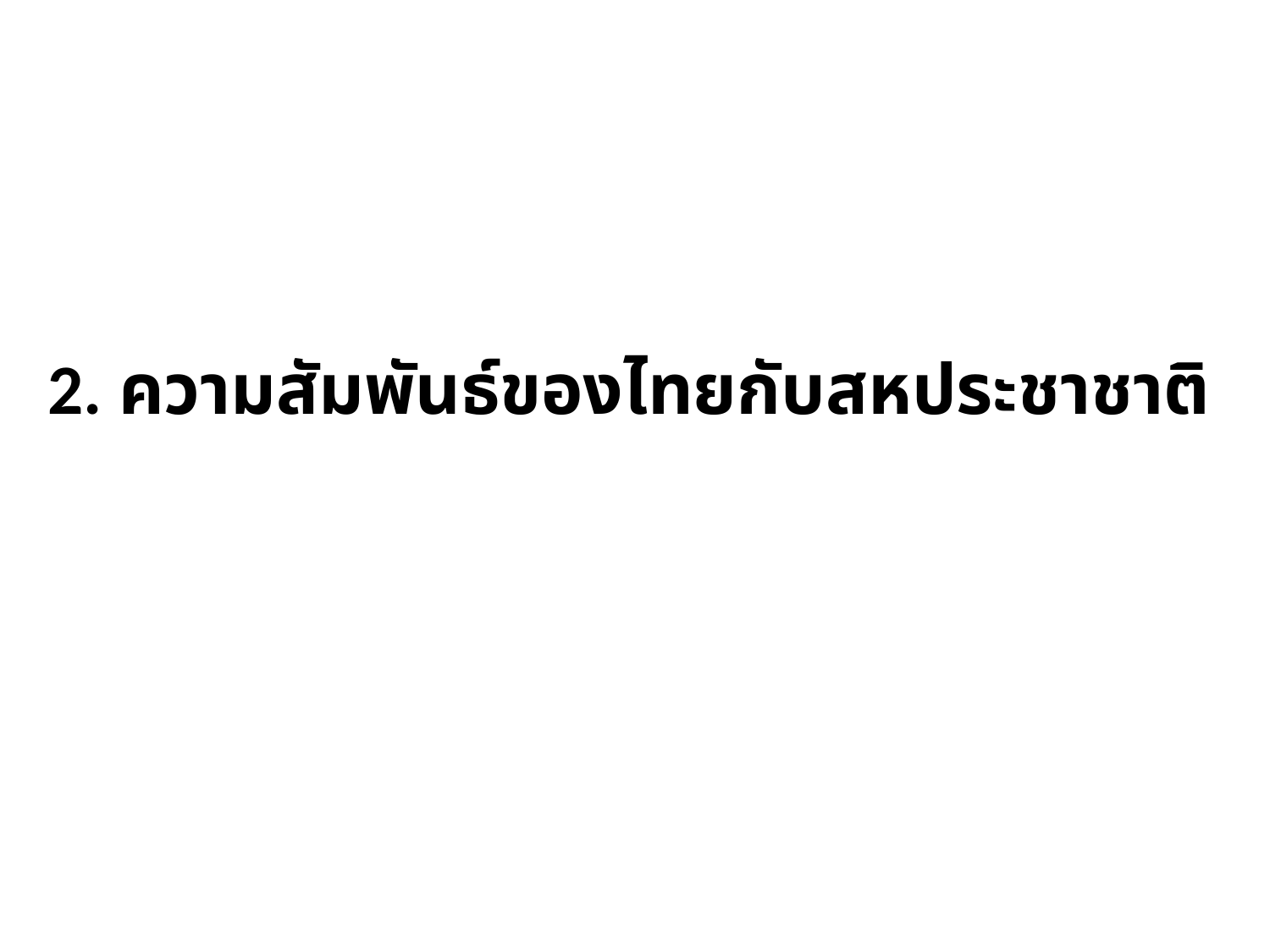

2. ความสัมพันธ์ของไทยกับสหประชาชาติ